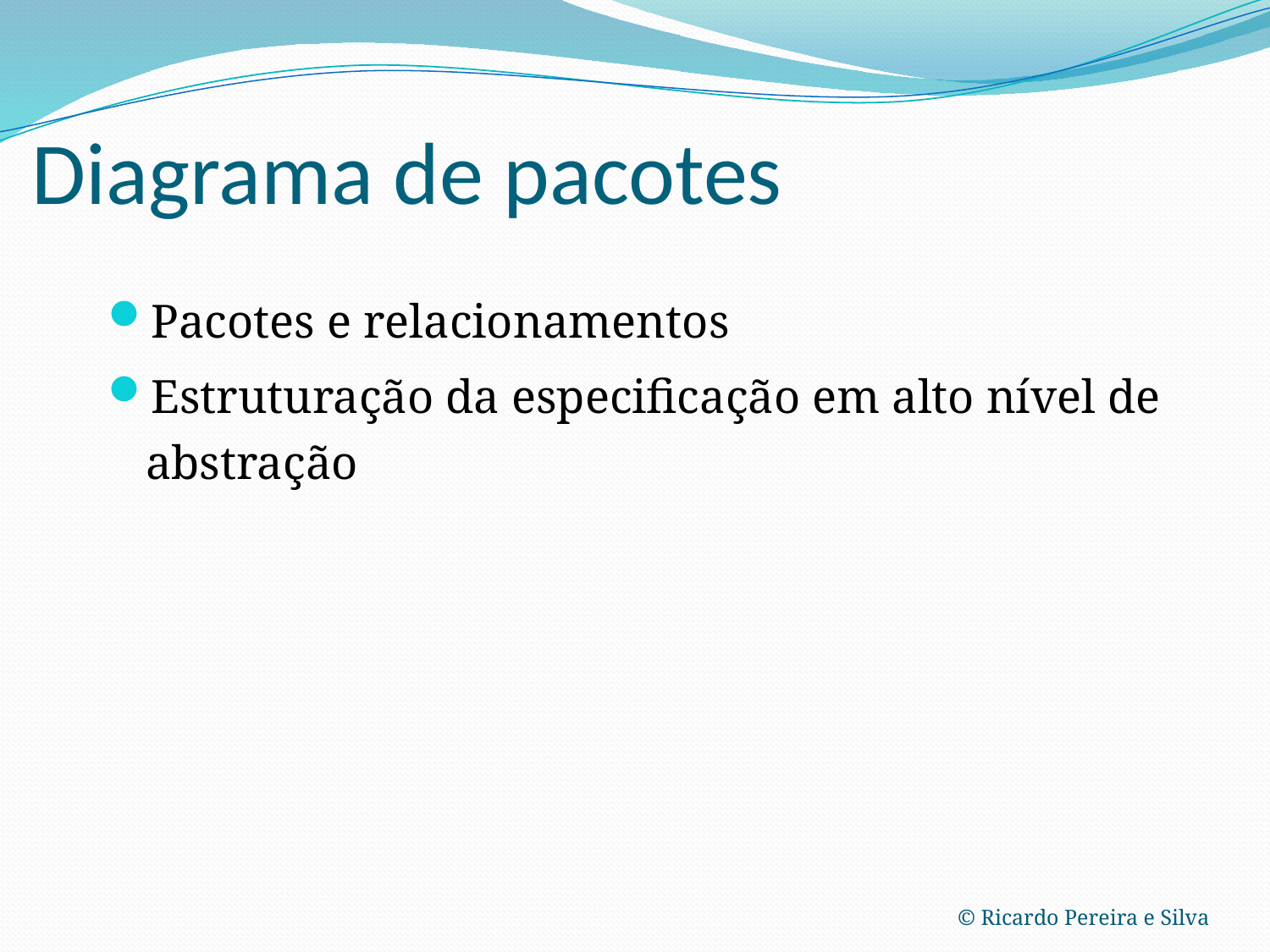

Diagrama de pacotes
Pacotes e relacionamentos
Estruturação da especificação em alto nível de abstração
© Ricardo Pereira e Silva